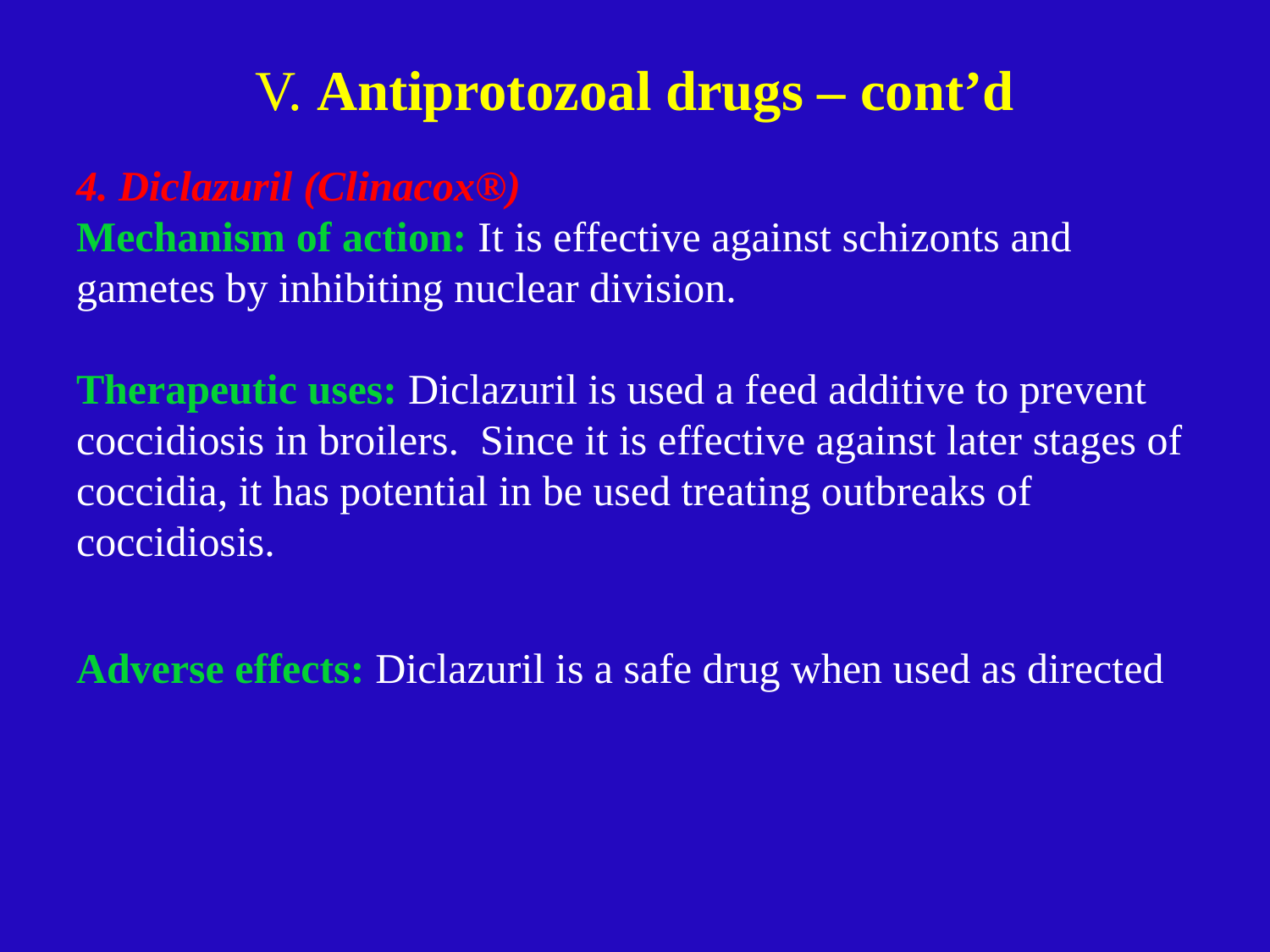

# V. Antiprotozoal drugs – cont’d
4. Diclazuril (Clinacox®)
Mechanism of action: It is effective against schizonts and gametes by inhibiting nuclear division.

Therapeutic uses: Diclazuril is used a feed additive to prevent coccidiosis in broilers.  Since it is effective against later stages of coccidia, it has potential in be used treating outbreaks of coccidiosis.

Adverse effects: Diclazuril is a safe drug when used as directed